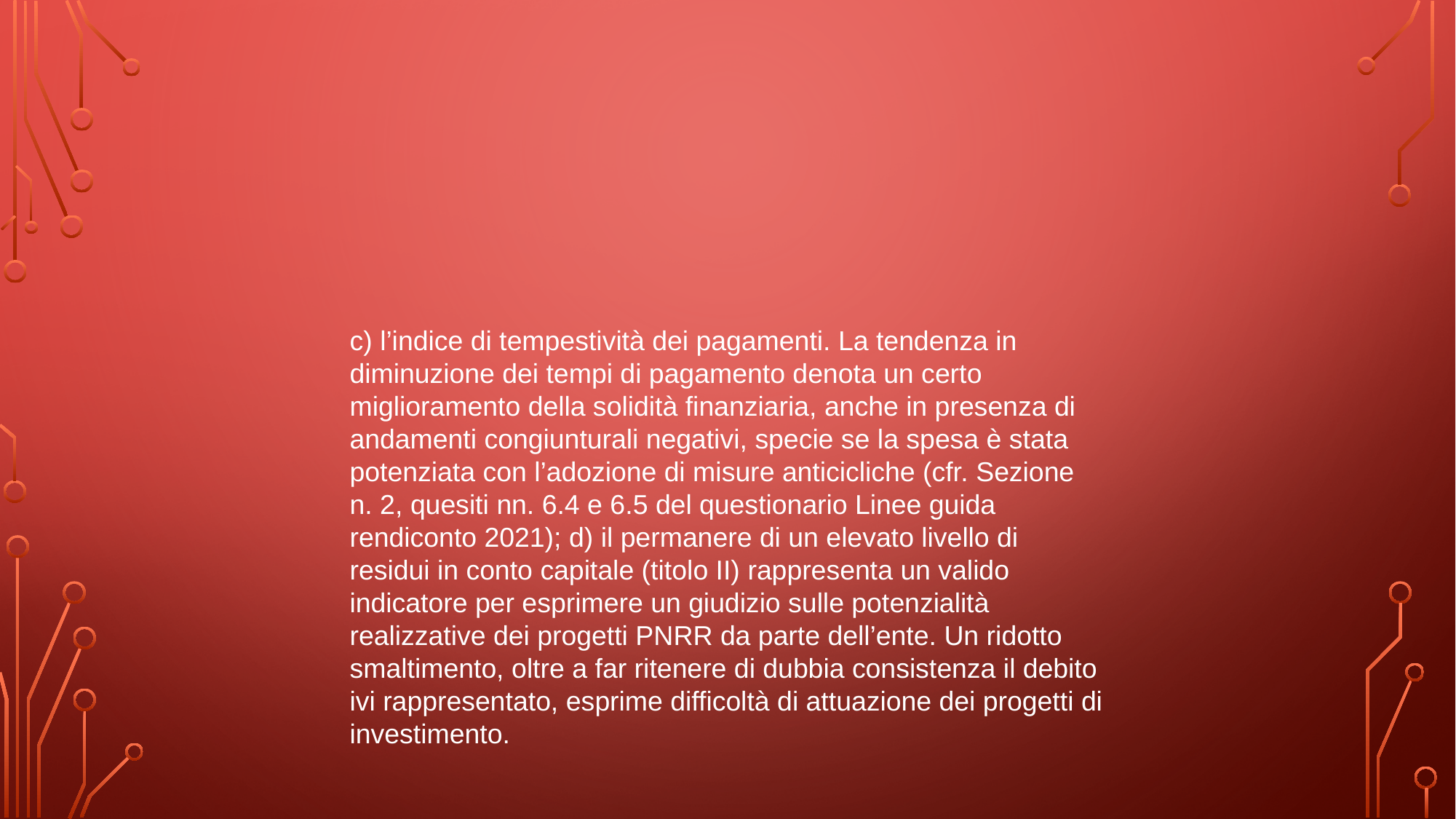

c) l’indice di tempestività dei pagamenti. La tendenza in diminuzione dei tempi di pagamento denota un certo miglioramento della solidità finanziaria, anche in presenza di andamenti congiunturali negativi, specie se la spesa è stata potenziata con l’adozione di misure anticicliche (cfr. Sezione n. 2, quesiti nn. 6.4 e 6.5 del questionario Linee guida rendiconto 2021); d) il permanere di un elevato livello di residui in conto capitale (titolo II) rappresenta un valido indicatore per esprimere un giudizio sulle potenzialità realizzative dei progetti PNRR da parte dell’ente. Un ridotto smaltimento, oltre a far ritenere di dubbia consistenza il debito ivi rappresentato, esprime difficoltà di attuazione dei progetti di investimento.